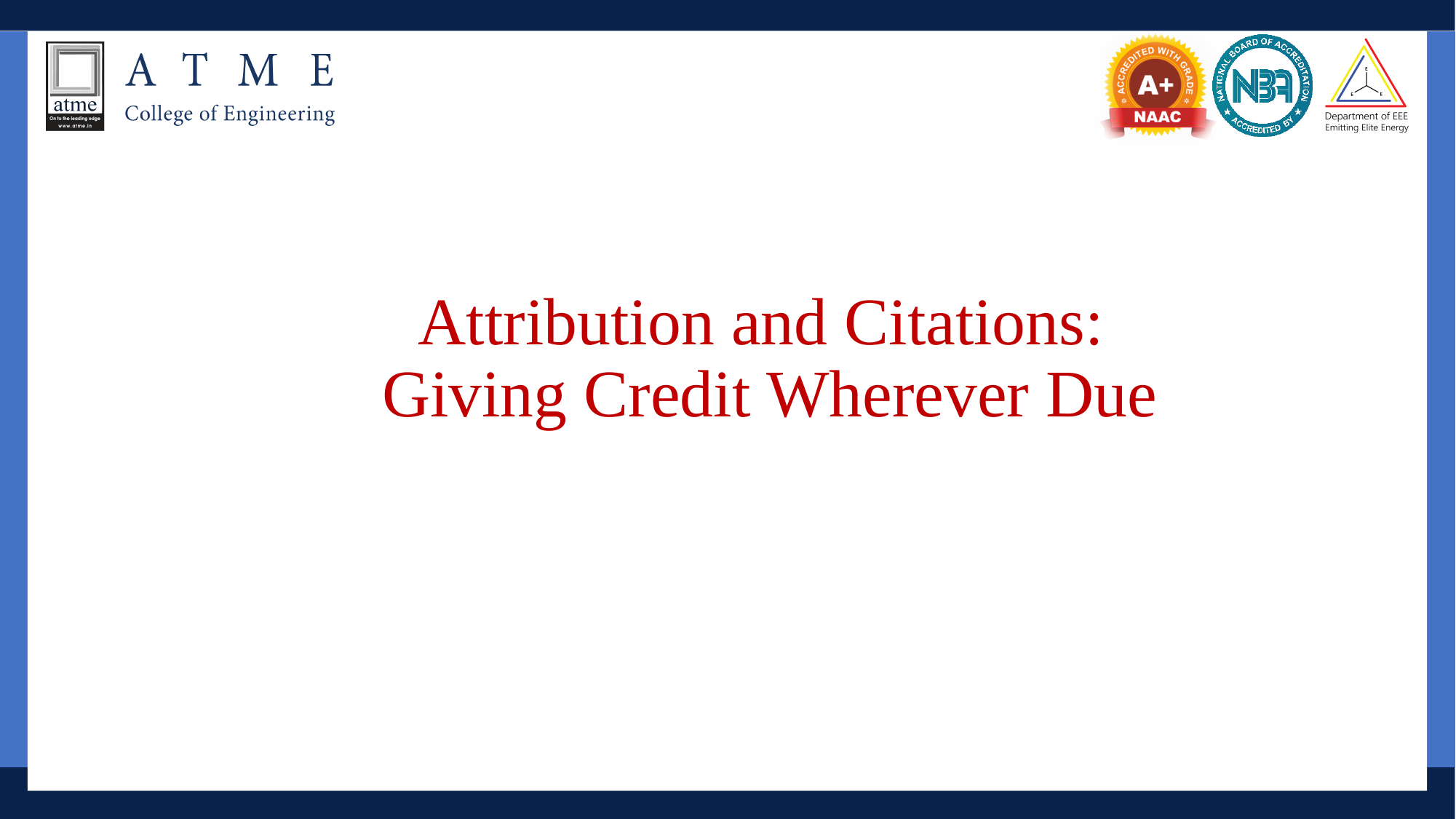

# Attribution and Citations: Giving Credit Wherever Due